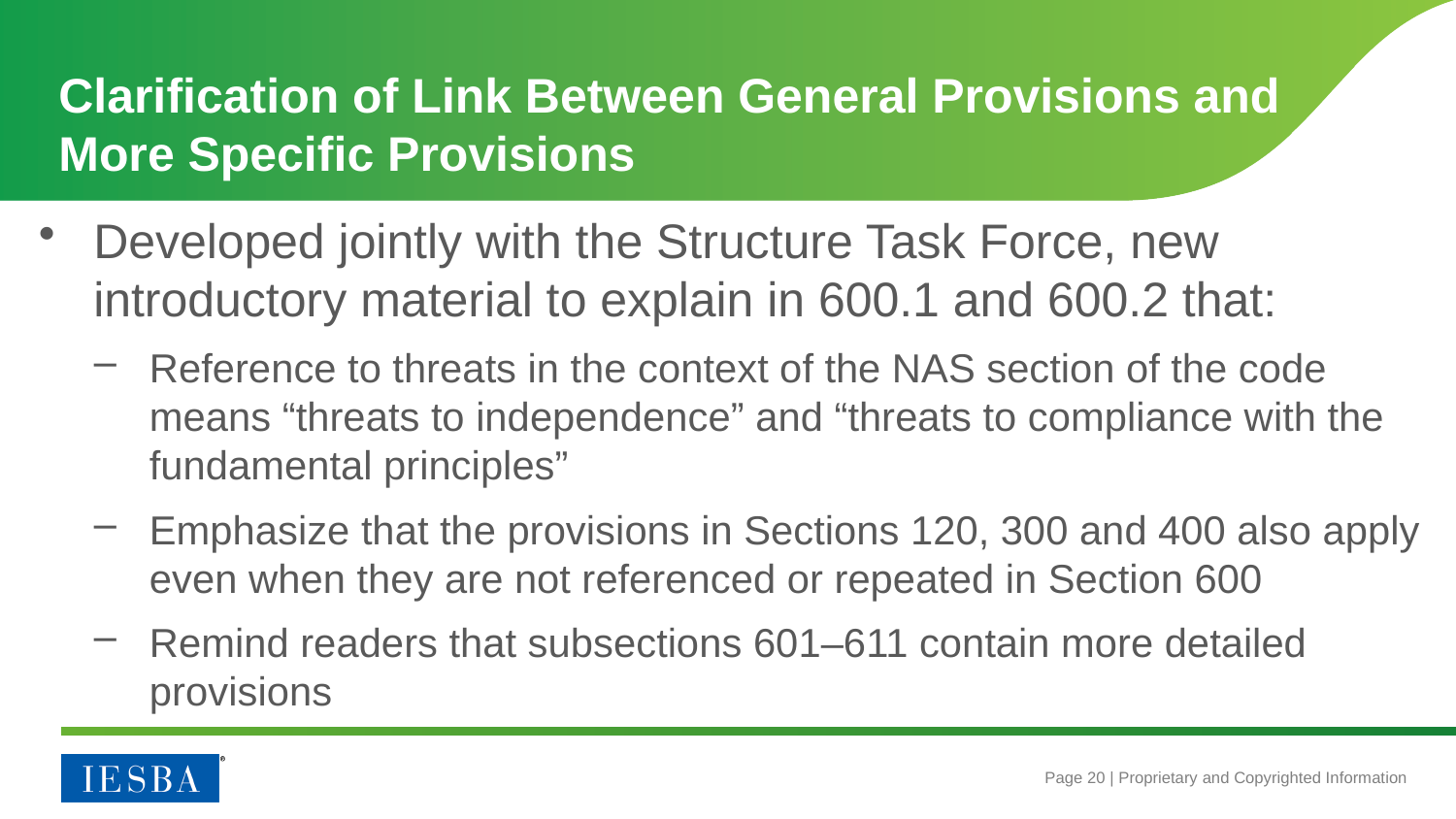

# Clarification of Link Between General Provisions and More Specific Provisions
Developed jointly with the Structure Task Force, new introductory material to explain in 600.1 and 600.2 that:
Reference to threats in the context of the NAS section of the code means “threats to independence” and “threats to compliance with the fundamental principles”
Emphasize that the provisions in Sections 120, 300 and 400 also apply even when they are not referenced or repeated in Section 600
Remind readers that subsections 601–611 contain more detailed provisions